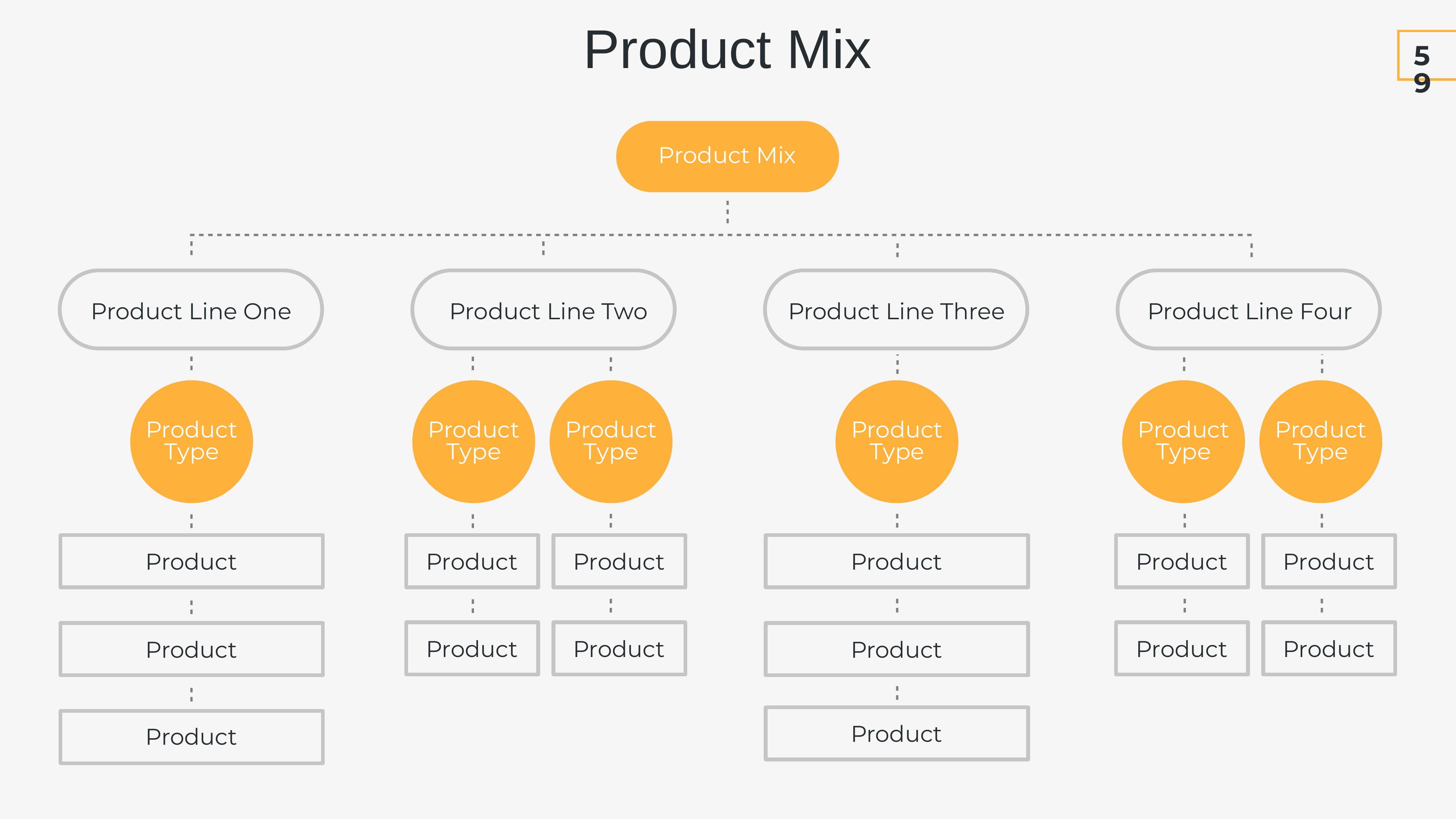

Product Mix
59

Product Mix

Product Line Three
Product Line One
Product Line Two
Product Line Four

Product Type
Product Type
Product Type
Product Type
Product Type
Product Type

Product
Product
Product
Product
Product
Product

Product
Product
Product
Product
Product
Product

Product
Product